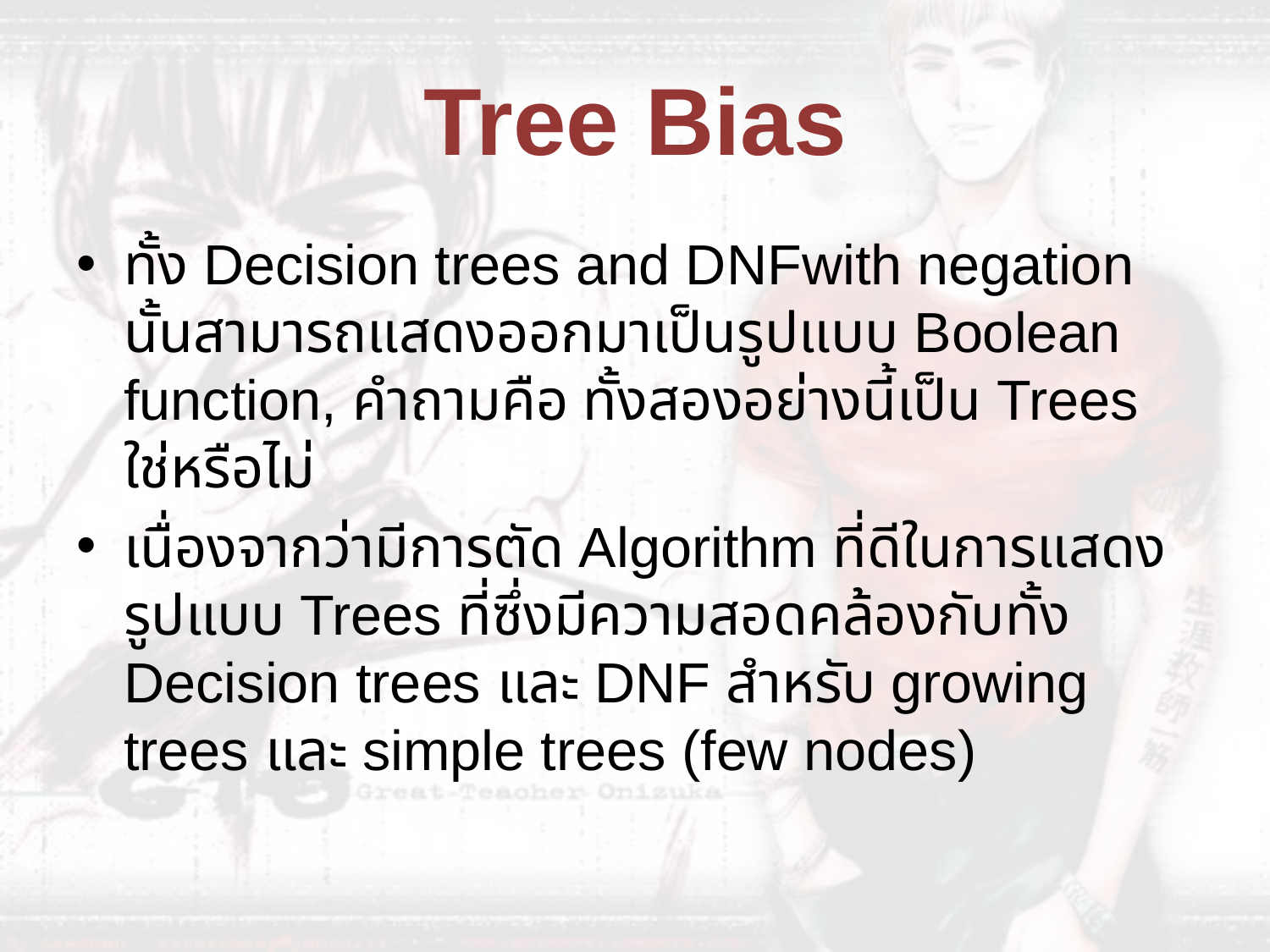

# Tree Bias
ทั้ง Decision trees and DNFwith negation นั้นสามารถแสดงออกมาเป็นรูปแบบ Boolean function, คำถามคือ ทั้งสองอย่างนี้เป็น Trees ใช่หรือไม่
เนื่องจากว่ามีการตัด Algorithm ที่ดีในการแสดงรูปแบบ Trees ที่ซึ่งมีความสอดคล้องกับทั้ง Decision trees และ DNF สำหรับ growing trees และ simple trees (few nodes)